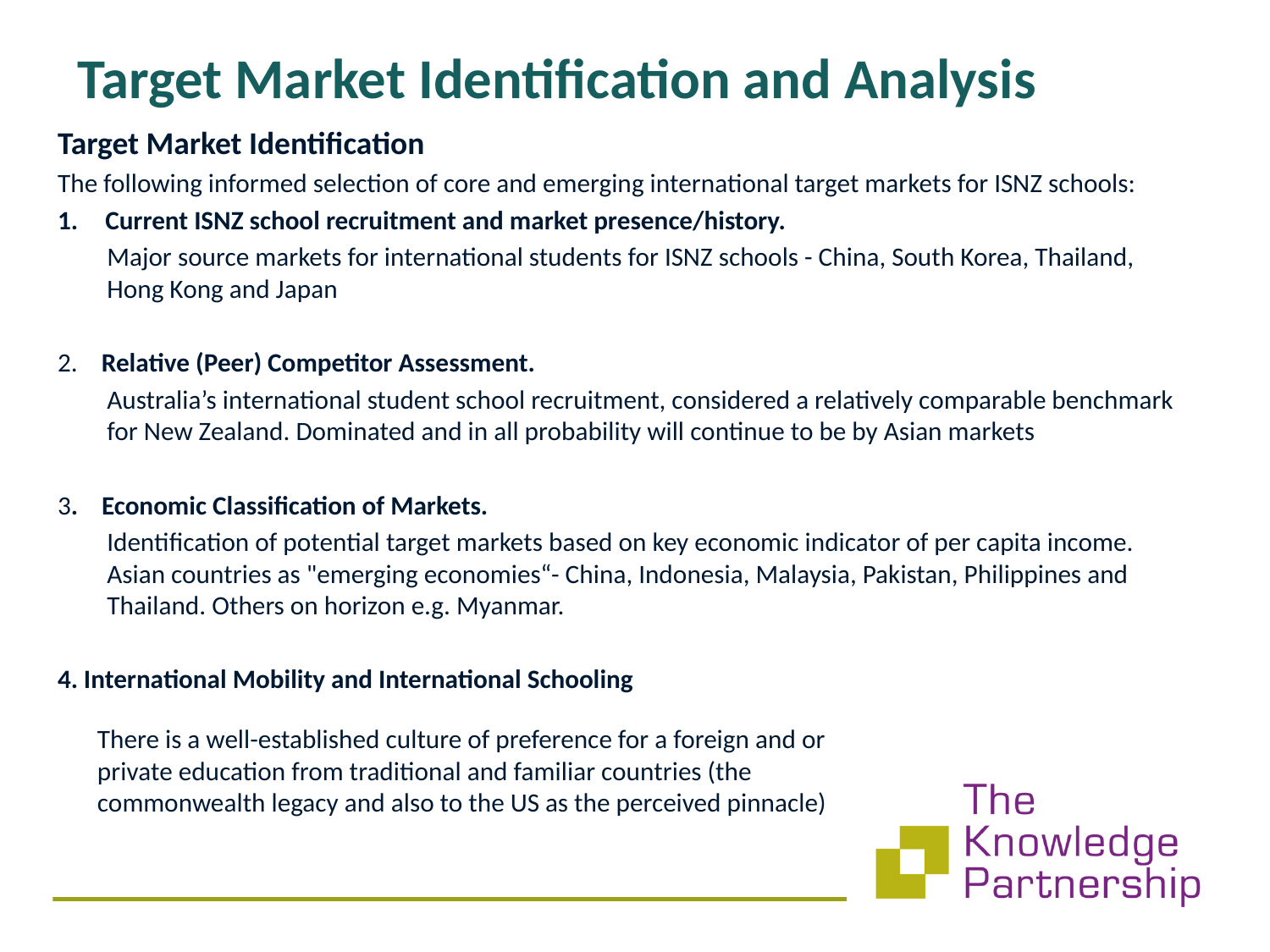

Target Market Identification and Analysis
Target Market Identification
The following informed selection of core and emerging international target markets for ISNZ schools:
Current ISNZ school recruitment and market presence/history.
Major source markets for international students for ISNZ schools - China, South Korea, Thailand, Hong Kong and Japan

2.    Relative (Peer) Competitor Assessment.
Australia’s international student school recruitment, considered a relatively comparable benchmark for New Zealand. Dominated and in all probability will continue to be by Asian markets

3.    Economic Classification of Markets.
Identification of potential target markets based on key economic indicator of per capita income. Asian countries as "emerging economies“- China, Indonesia, Malaysia, Pakistan, Philippines and Thailand. Others on horizon e.g. Myanmar.

4. International Mobility and International Schooling
There is a well-established culture of preference for a foreign and or private education from traditional and familiar countries (the commonwealth legacy and also to the US as the perceived pinnacle)